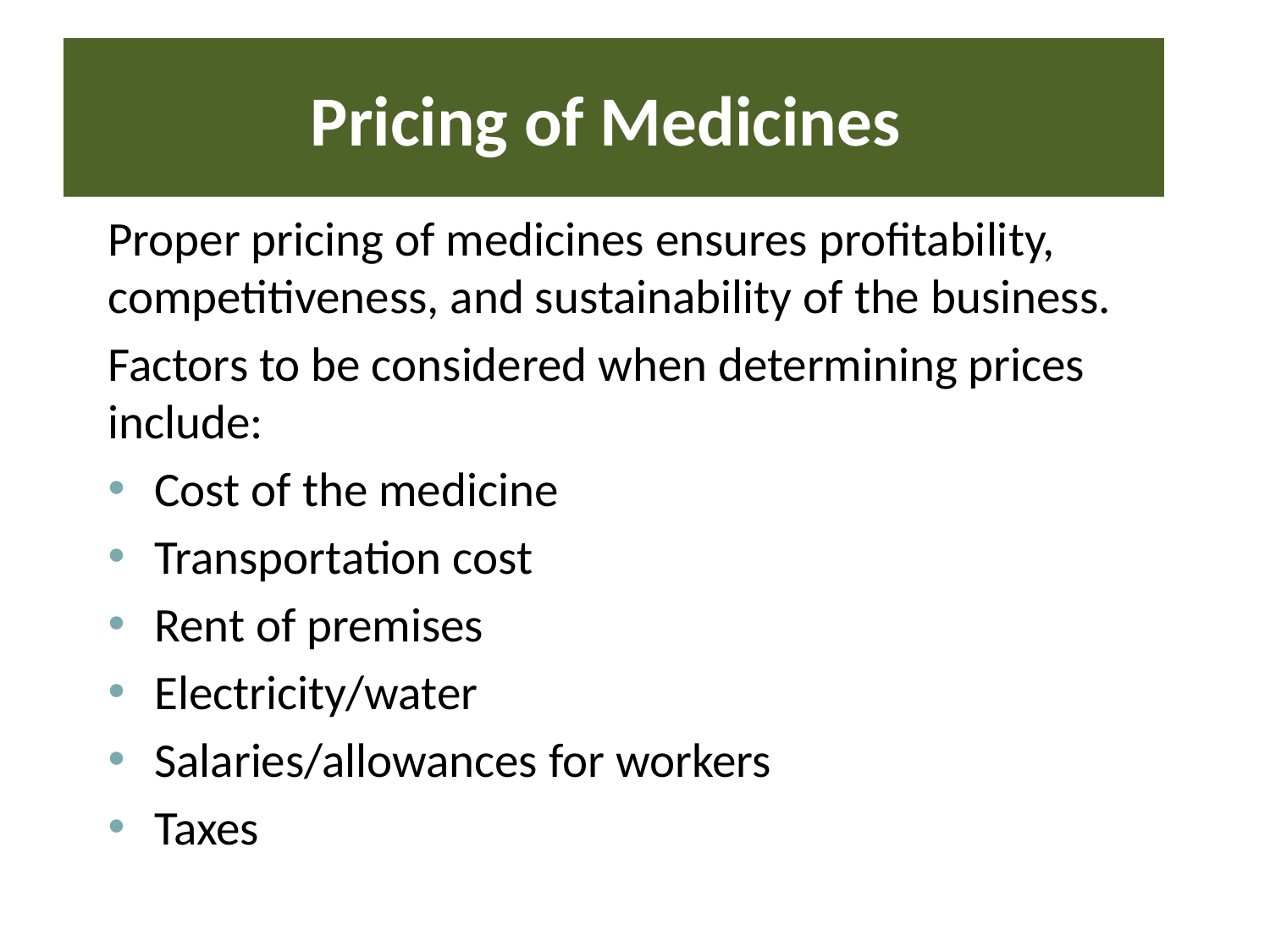

# Pricing of Medicines
Proper pricing of medicines ensures profitability, competitiveness, and sustainability of the business.
Factors to be considered when determining prices include:
Cost of the medicine
Transportation cost
Rent of premises
Electricity/water
Salaries/allowances for workers
Taxes